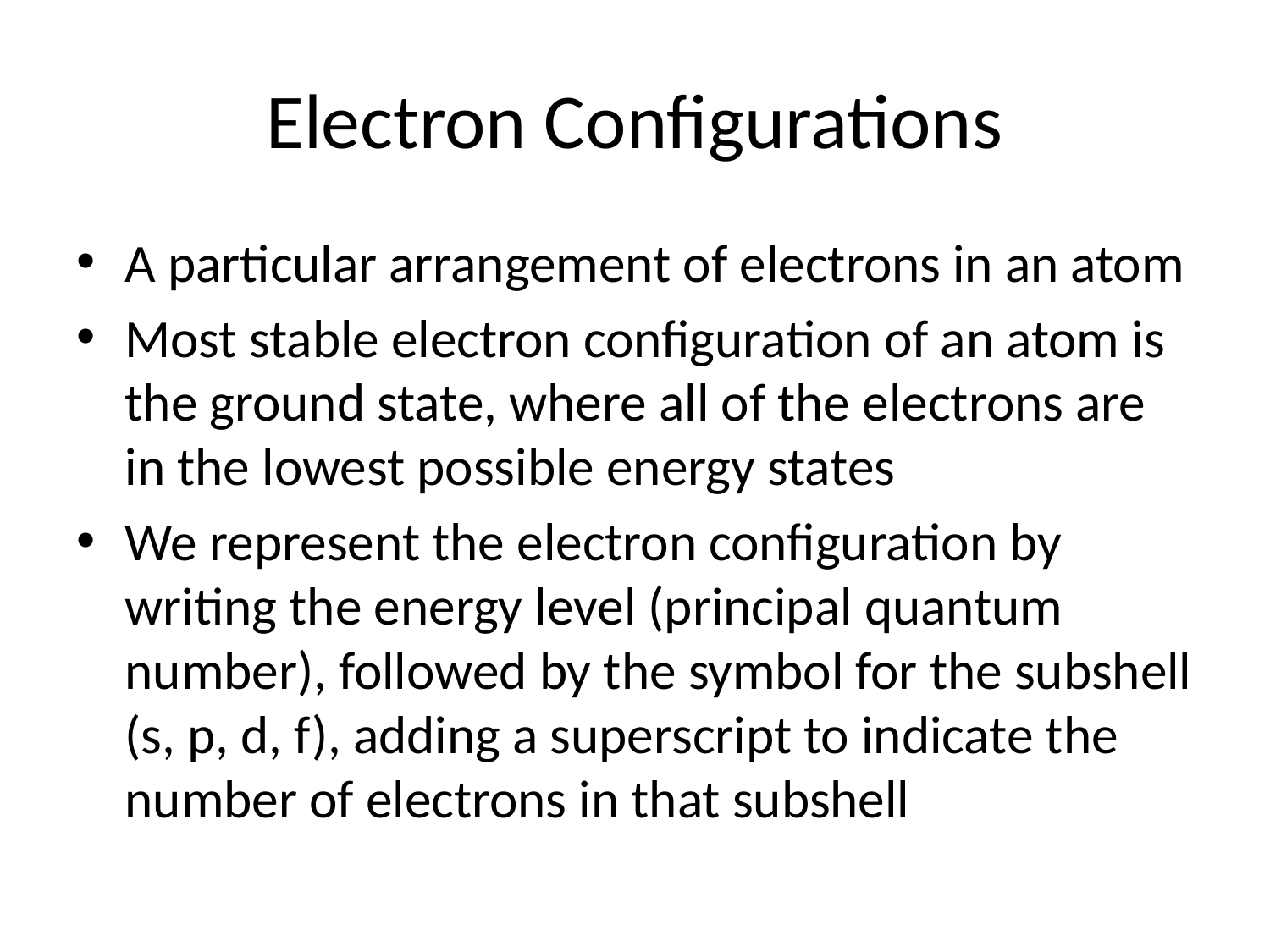

# Electron Configurations
A particular arrangement of electrons in an atom
Most stable electron configuration of an atom is the ground state, where all of the electrons are in the lowest possible energy states
We represent the electron configuration by writing the energy level (principal quantum number), followed by the symbol for the subshell (s, p, d, f), adding a superscript to indicate the number of electrons in that subshell